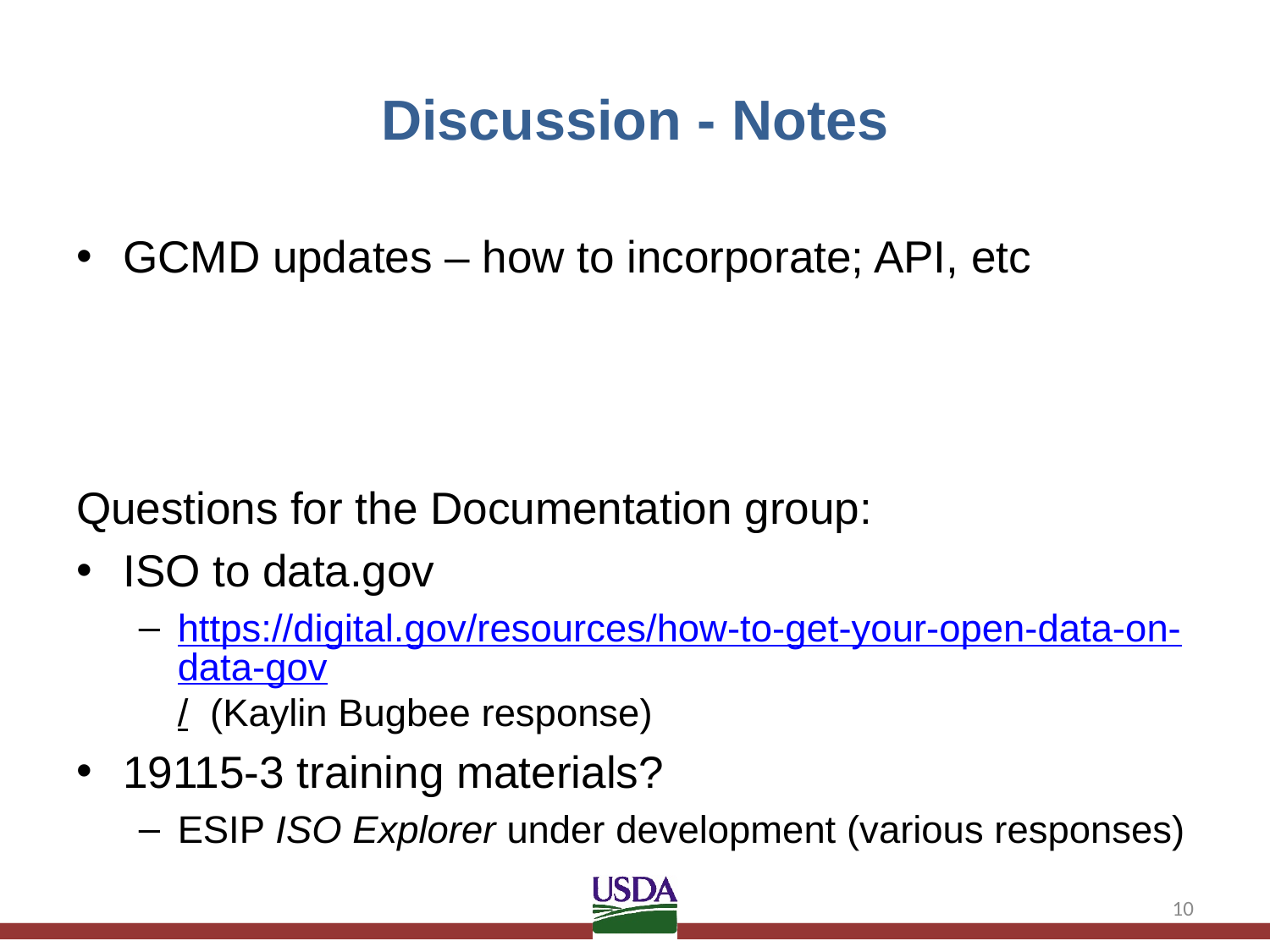

# Discussion - Notes
GCMD updates – how to incorporate; API, etc

Questions for the Documentation group:
ISO to data.gov
https://digital.gov/resources/how-to-get-your-open-data-on-data-gov/  (Kaylin Bugbee response)
19115-3 training materials?
ESIP ISO Explorer under development (various responses)
10